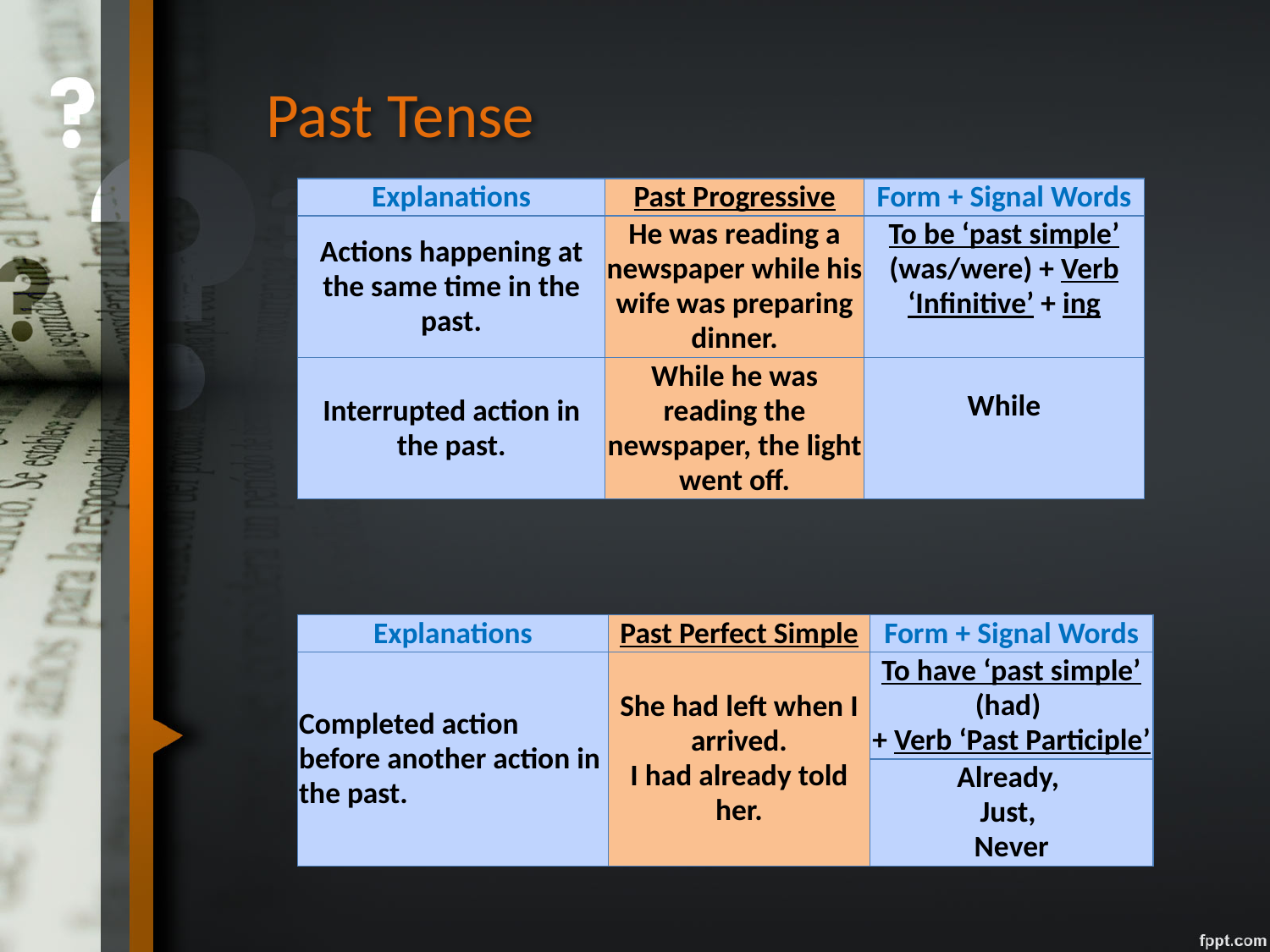

# Past Tense
| Explanations | Past Progressive | Form + Signal Words |
| --- | --- | --- |
| Actions happening at the same time in the past. | He was reading a newspaper while his wife was preparing dinner. | To be ‘past simple’ (was/were) + Verb ‘Infinitive’ + ing |
| Interrupted action in the past. | While he was reading the newspaper, the light went off. | While |
| Explanations | Past Perfect Simple | Form + Signal Words |
| --- | --- | --- |
| Completed action before another action in the past. | She had left when I arrived. I had already told her. | To have ‘past simple’ (had) + Verb ‘Past Participle’ |
|  |  | Already, Just, Never |